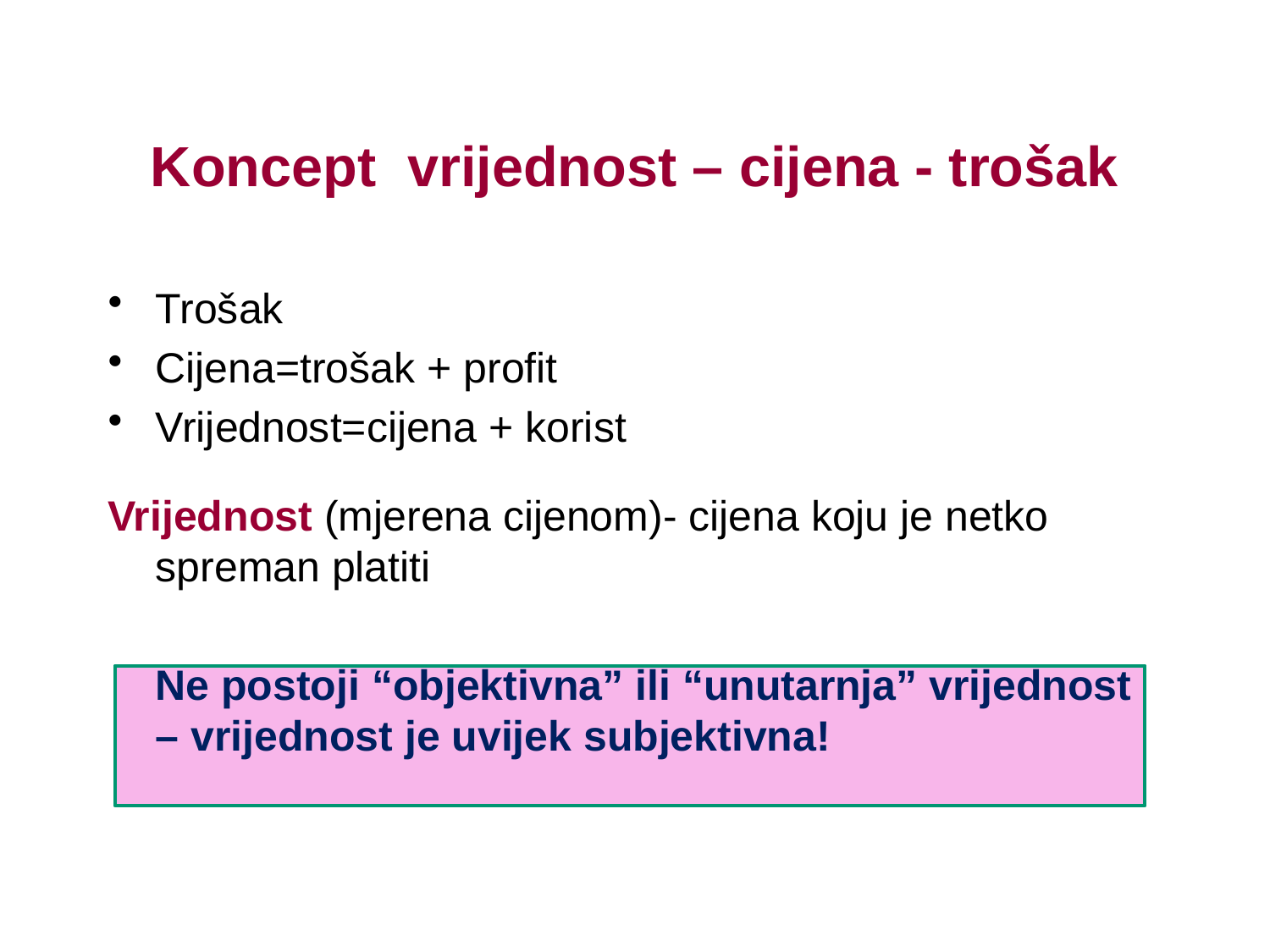

# Koncept  vrijednost – cijena - trošak
Trošak
Cijena=trošak + profit
Vrijednost=cijena + korist

Vrijednost (mjerena cijenom)- cijena koju je netko spreman platiti

	Ne postoji “objektivna” ili “unutarnja” vrijednost – vrijednost je uvijek subjektivna!